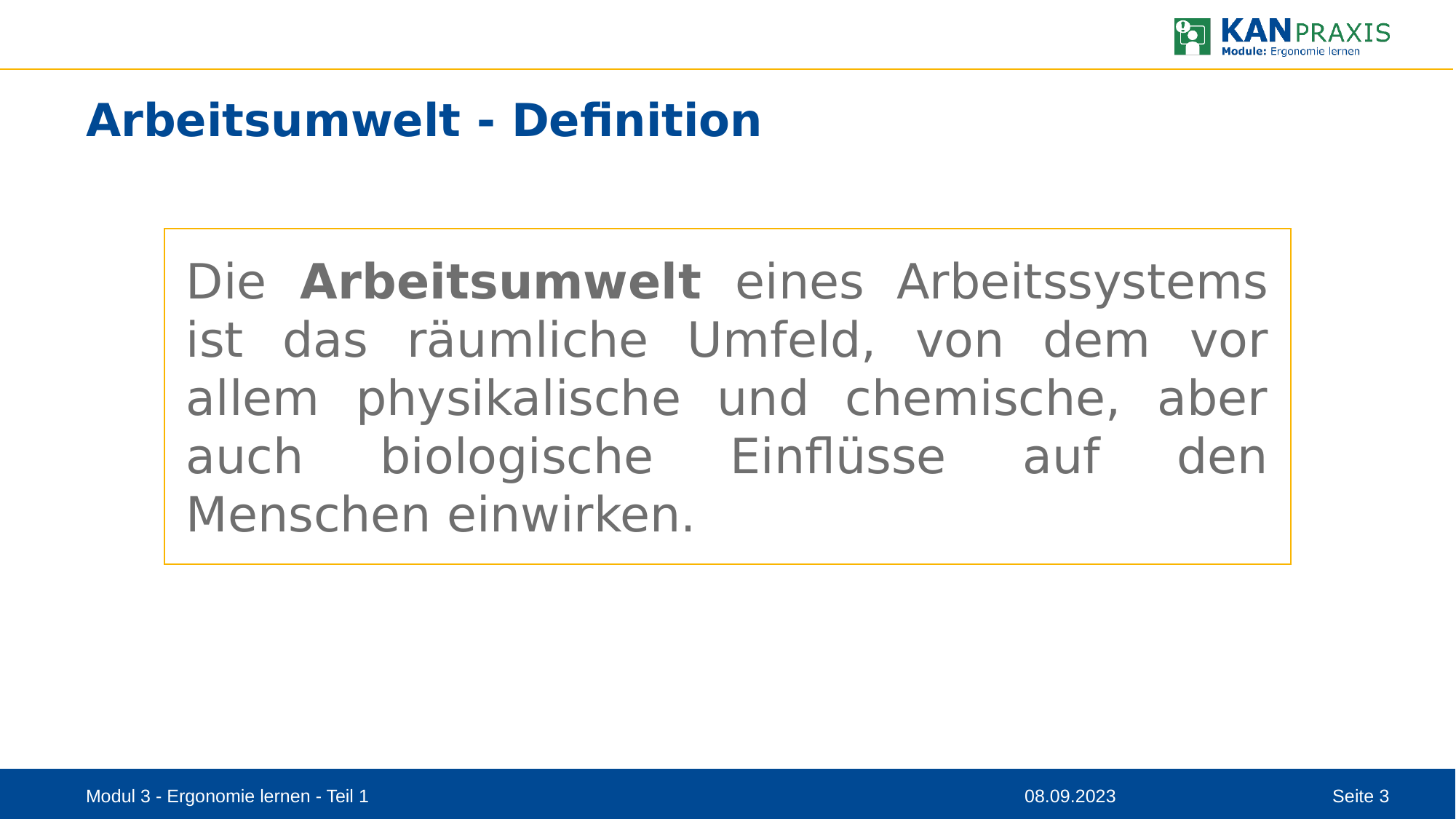

# Arbeitsumwelt - Definition
Die Arbeitsumwelt eines Arbeitssystems ist das räumliche Umfeld, von dem vor allem physikalische und chemische, aber auch biologische Einflüsse auf den Menschen einwirken.
Modul 3 - Ergonomie lernen - Teil 1
08.09.2023
Seite 3